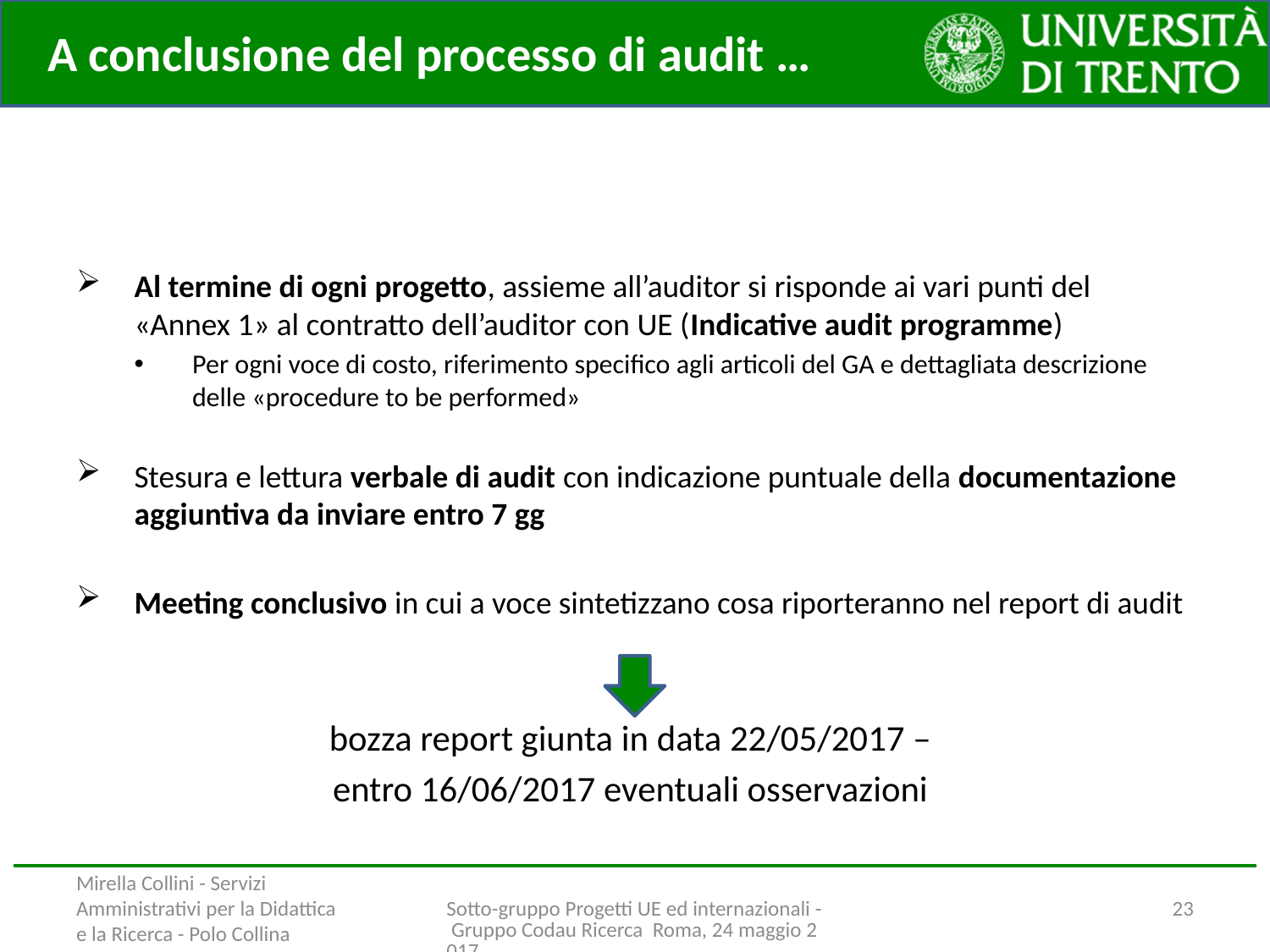

A conclusione del processo di audit …

Al termine di ogni progetto, assieme all’auditor si risponde ai vari punti del «Annex 1» al contratto dell’auditor con UE (Indicative audit programme)
Per ogni voce di costo, riferimento specifico agli articoli del GA e dettagliata descrizione delle «procedure to be performed»

Stesura e lettura verbale di audit con indicazione puntuale della documentazione aggiuntiva da inviare entro 7 gg

Meeting conclusivo in cui a voce sintetizzano cosa riporteranno nel report di audit

bozza report giunta in data 22/05/2017 –
entro 16/06/2017 eventuali osservazioni
Attenzione all’organizzazione della documentazione

Mirella Collini - Servizi Amministrativi per la Didattica e la Ricerca - Polo Collina
Sotto-gruppo Progetti UE ed internazionali - Gruppo Codau Ricerca  Roma, 24 maggio 2017
23